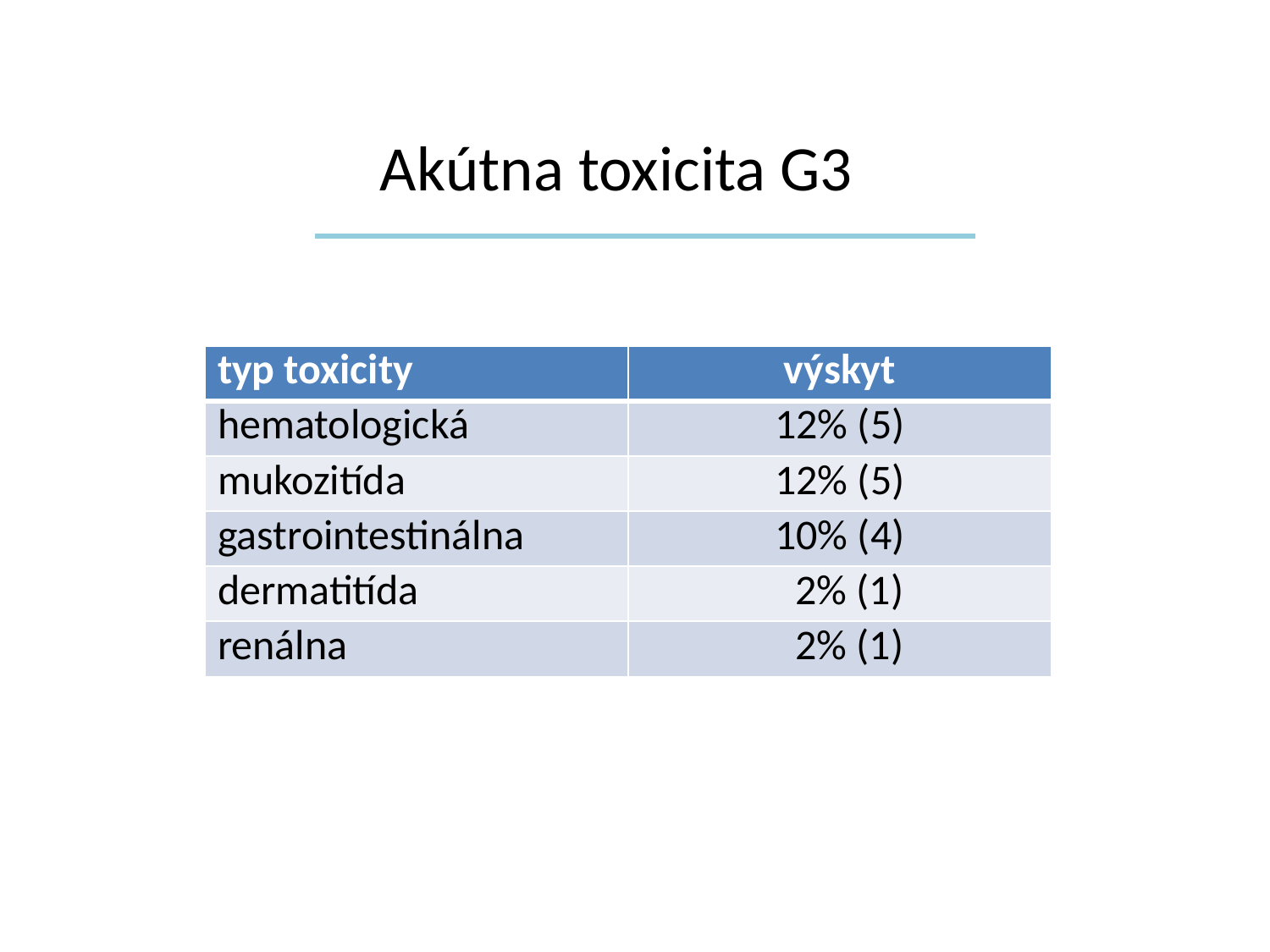

# Akútna toxicita G3
| typ toxicity | výskyt |
| --- | --- |
| hematologická | 12% (5) |
| mukozitída | 12% (5) |
| gastrointestinálna | 10% (4) |
| dermatitída | 2% (1) |
| renálna | 2% (1) |